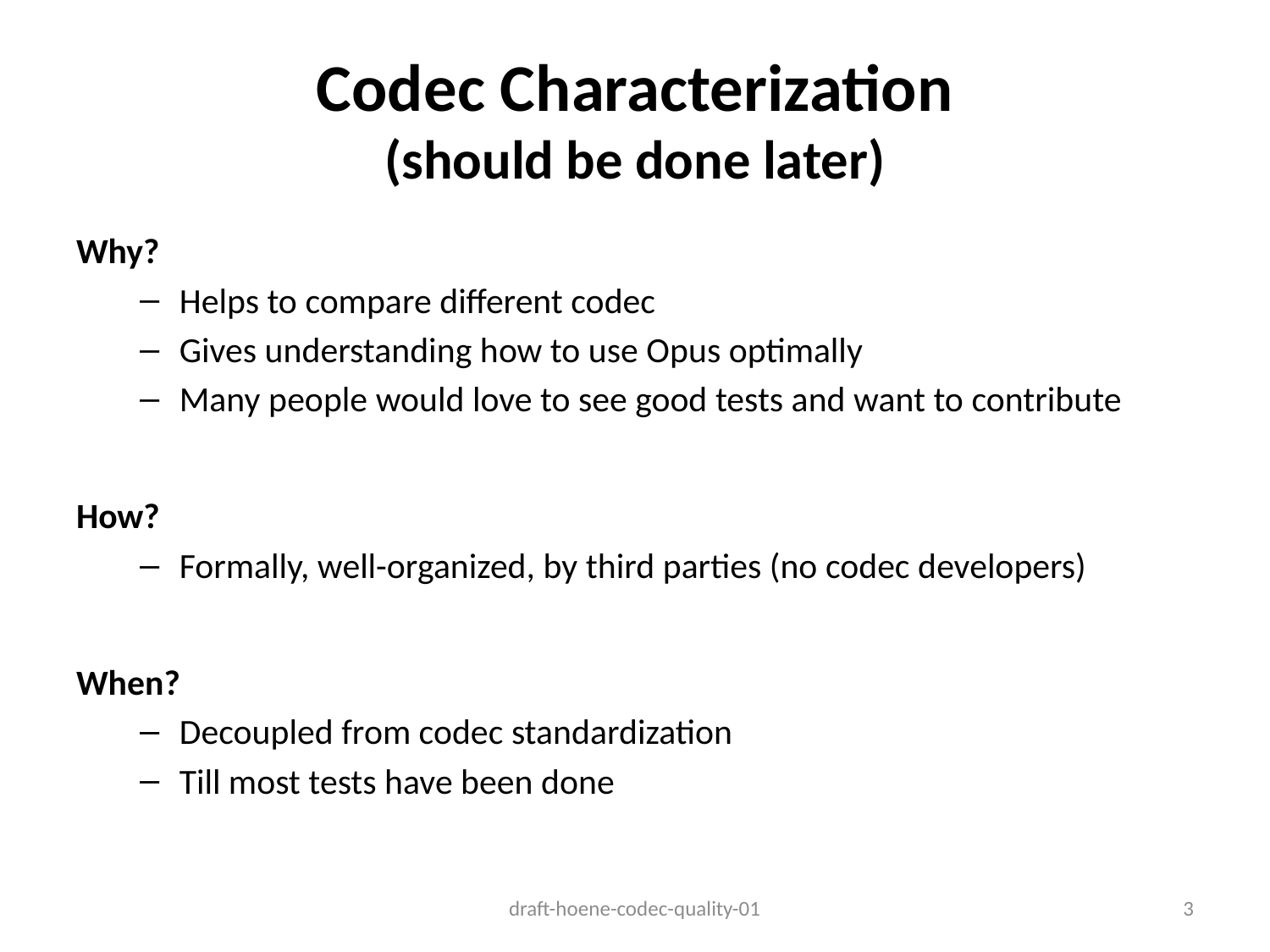

# Codec Characterization (should be done later)
Why?
Helps to compare different codec
Gives understanding how to use Opus optimally
Many people would love to see good tests and want to contribute

How?
Formally, well-organized, by third parties (no codec developers)

When?
Decoupled from codec standardization
Till most tests have been done

draft-hoene-codec-quality-01
3